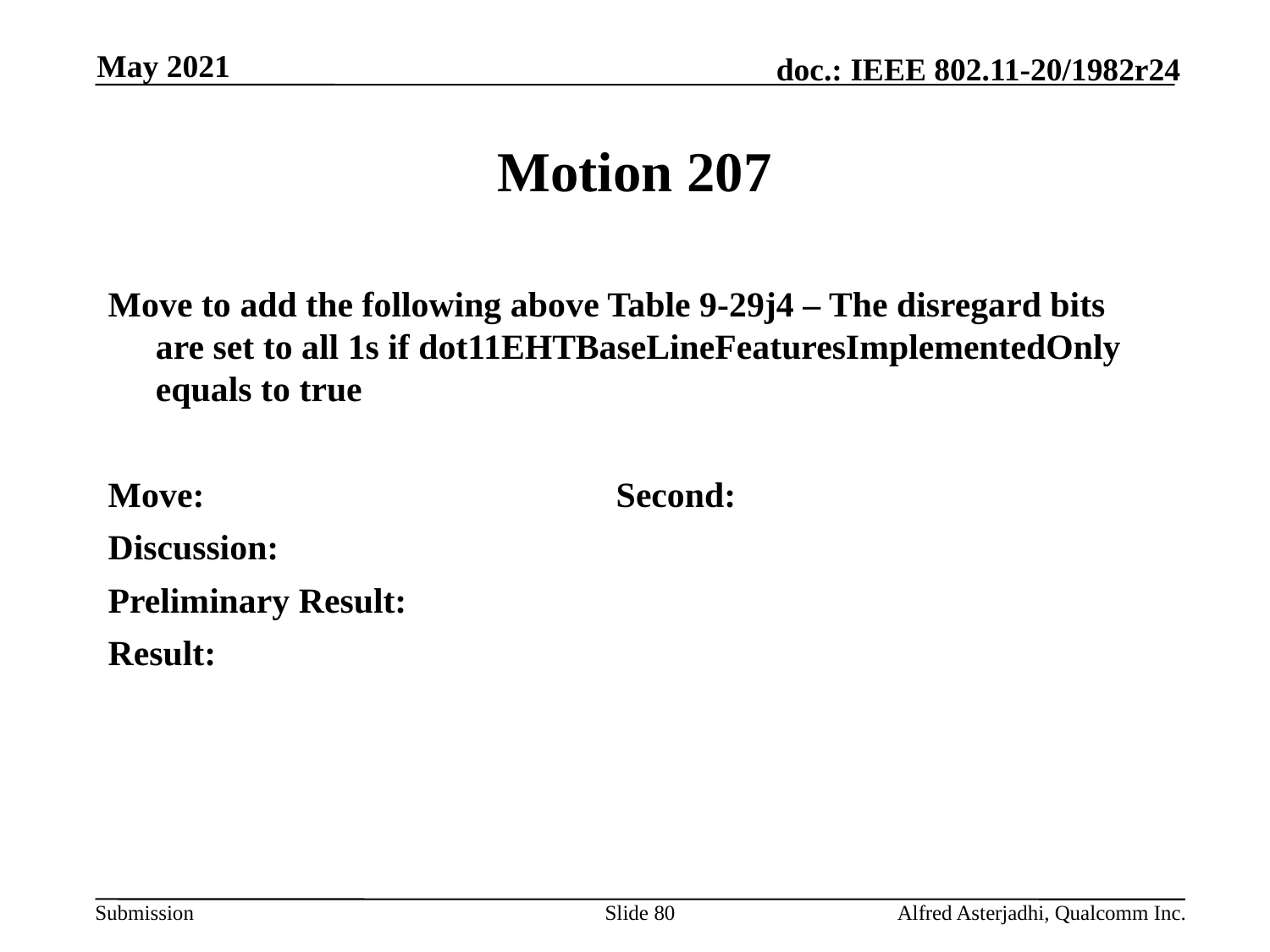

May 2021
# Motion 207
Move to add the following above Table 9-29j4 – The disregard bits are set to all 1s if dot11EHTBaseLineFeaturesImplementedOnly equals to true

Move: 				Second:
Discussion:
Preliminary Result:
Result:

Slide 80
Alfred Asterjadhi, Qualcomm Inc.